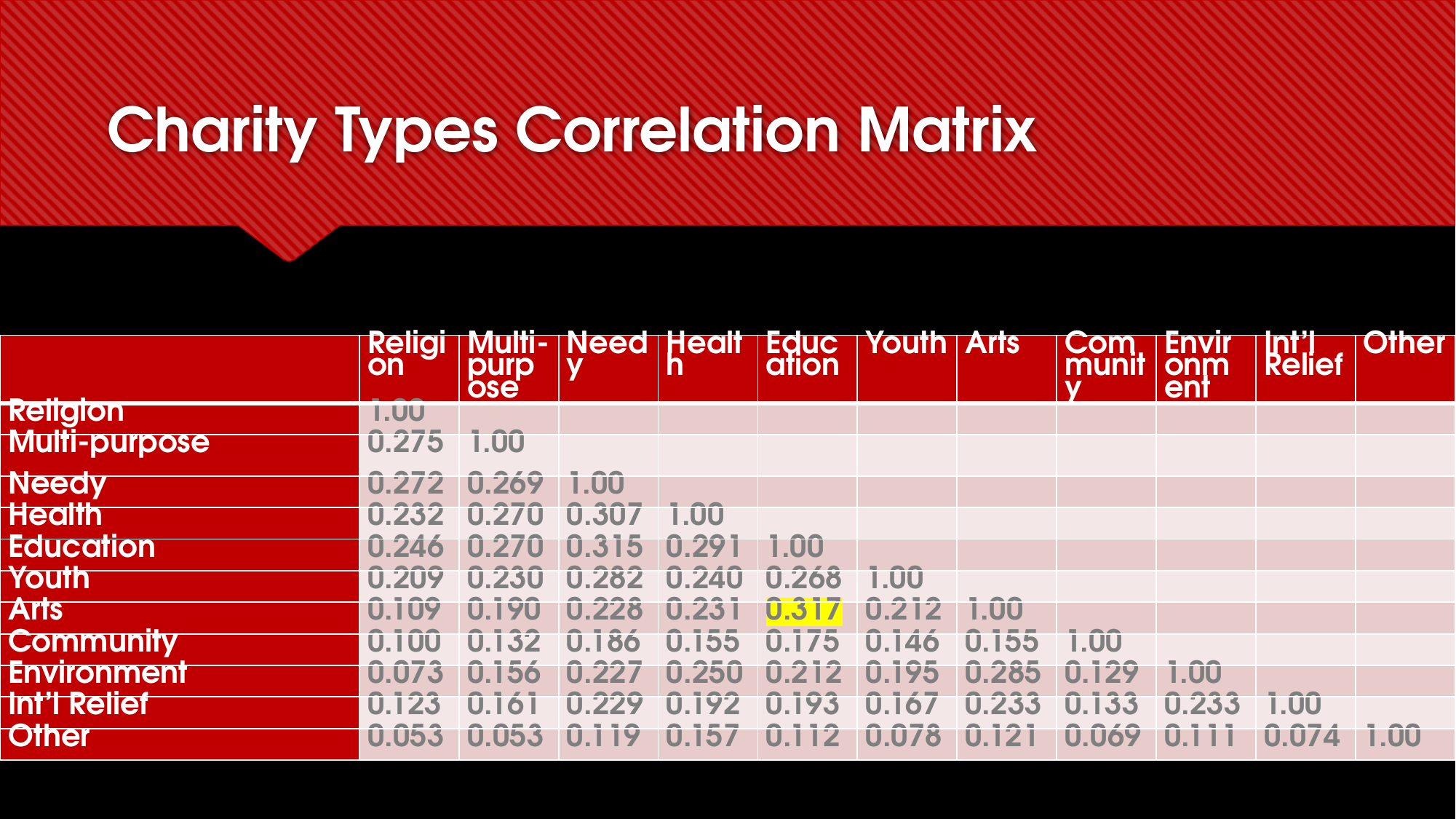

# Charity Types Correlation Matrix
|  | Religion | Multi-purpose | Needy | Health | Education | Youth | Arts | Community | Environment | Int’l Relief | Other |
| --- | --- | --- | --- | --- | --- | --- | --- | --- | --- | --- | --- |
| Religion | 1.00 |  |  |  |  |  |  |  |  |  |  |
| Multi-purpose | 0.275 | 1.00 |  |  |  |  |  |  |  |  |  |
| Needy | 0.272 | 0.269 | 1.00 |  |  |  |  |  |  |  |  |
| Health | 0.232 | 0.270 | 0.307 | 1.00 |  |  |  |  |  |  |  |
| Education | 0.246 | 0.270 | 0.315 | 0.291 | 1.00 |  |  |  |  |  |  |
| Youth | 0.209 | 0.230 | 0.282 | 0.240 | 0.268 | 1.00 |  |  |  |  |  |
| Arts | 0.109 | 0.190 | 0.228 | 0.231 | 0.317 | 0.212 | 1.00 |  |  |  |  |
| Community | 0.100 | 0.132 | 0.186 | 0.155 | 0.175 | 0.146 | 0.155 | 1.00 |  |  |  |
| Environment | 0.073 | 0.156 | 0.227 | 0.250 | 0.212 | 0.195 | 0.285 | 0.129 | 1.00 |  |  |
| Int’l Relief | 0.123 | 0.161 | 0.229 | 0.192 | 0.193 | 0.167 | 0.233 | 0.133 | 0.233 | 1.00 |  |
| Other | 0.053 | 0.053 | 0.119 | 0.157 | 0.112 | 0.078 | 0.121 | 0.069 | 0.111 | 0.074 | 1.00 |